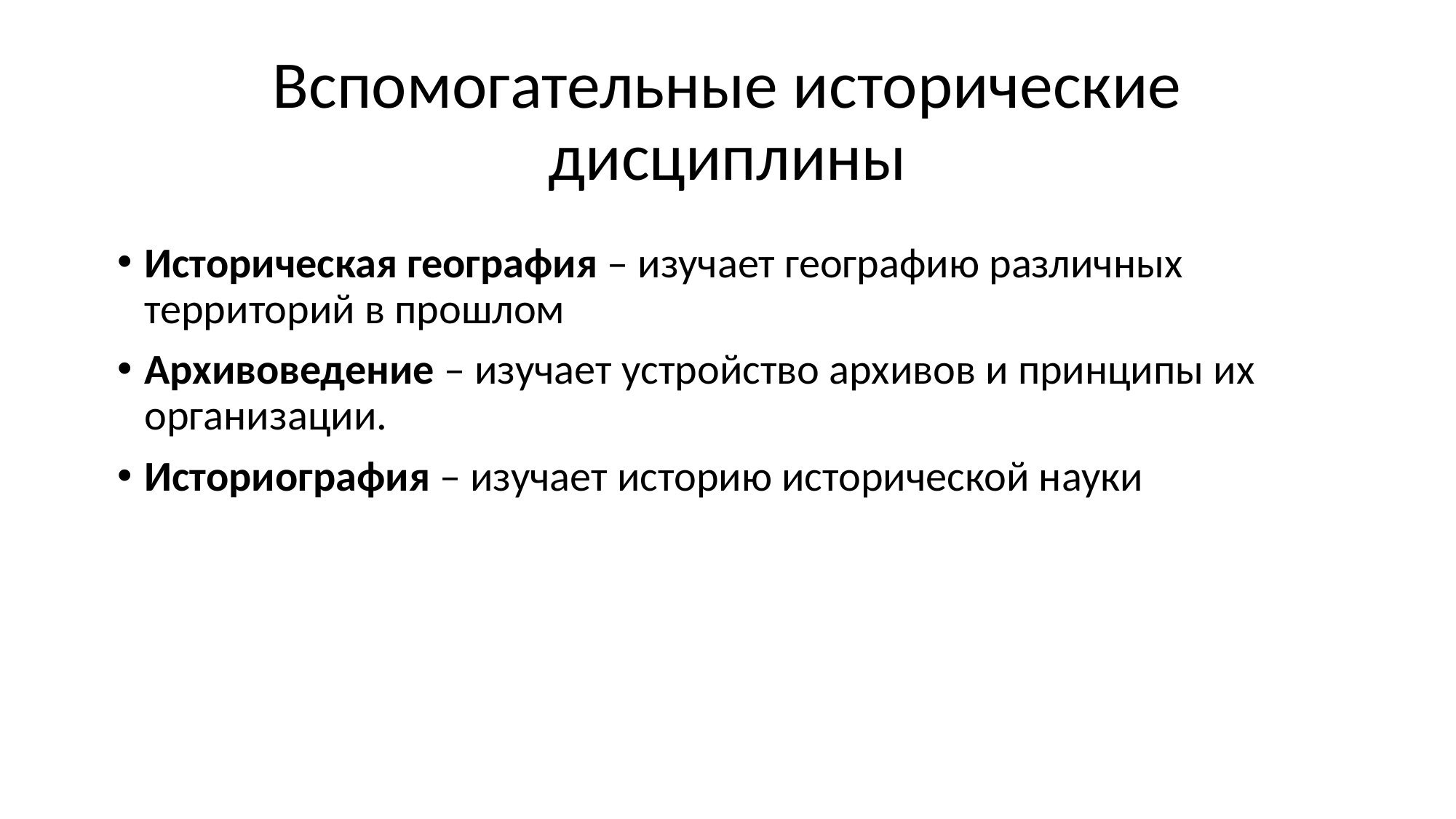

# Вспомогательные исторические дисциплины
Историческая география – изучает географию различных территорий в прошлом
Архивоведение – изучает устройство архивов и принципы их организации.
Историография – изучает историю исторической науки